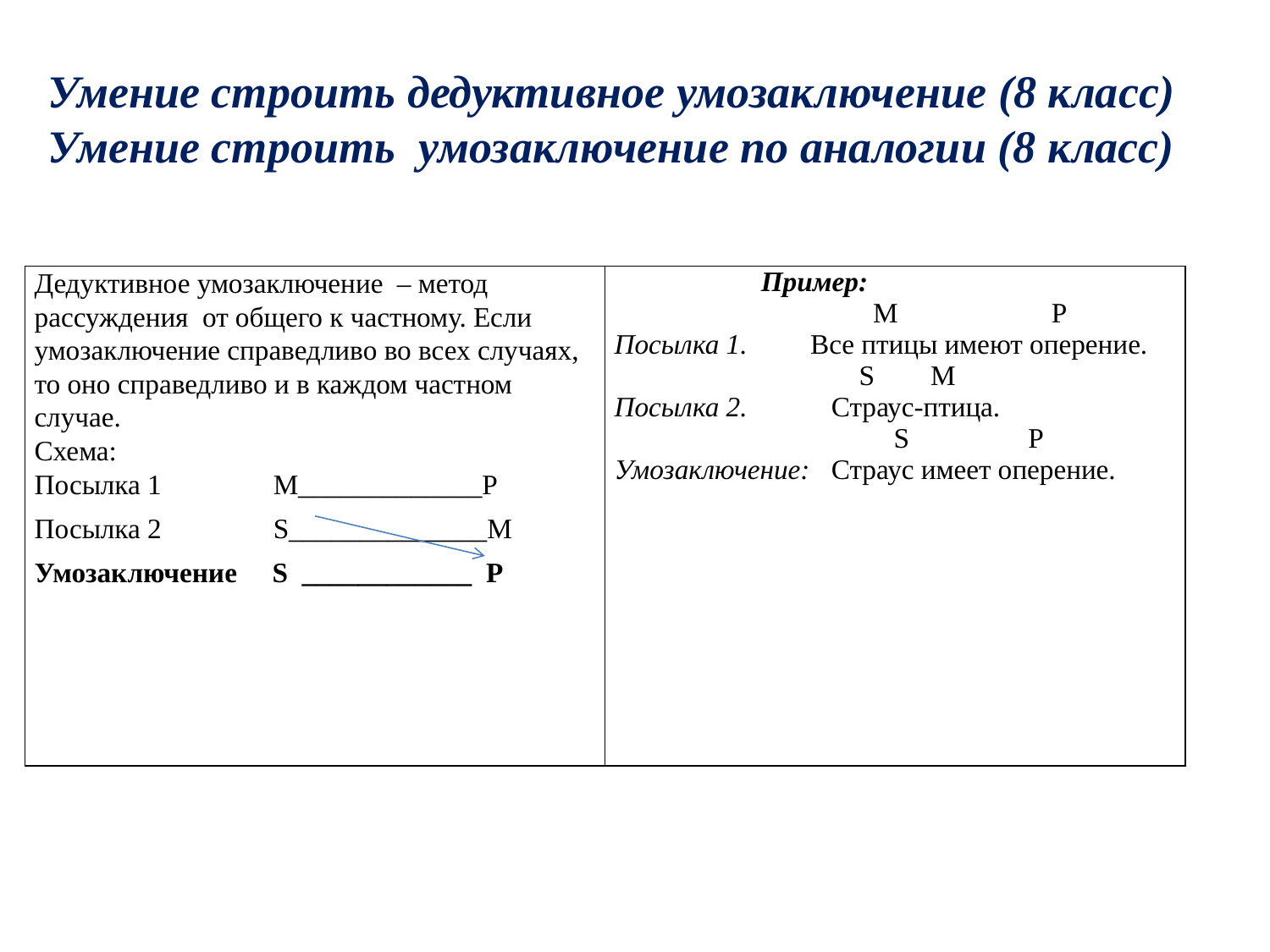

Умение строить дедуктивное умозаключение (8 класс)
Умение строить  умозаключение по аналогии (8 класс)
| Дедуктивное умозаключение – метод рассуждения от общего к частному. Если умозаключение справедливо во всех случаях, то оно справедливо и в каждом частном случае. Схема: Посылка 1 М\_\_\_\_\_\_\_\_\_\_\_\_\_Р Посылка 2 S\_\_\_\_\_\_\_\_\_\_\_\_\_\_M Умозаключение S \_\_\_\_\_\_\_\_\_\_\_\_ P | Пример: М Р Посылка 1. Все птицы имеют оперение. S M Посылка 2. Страус-птица. S P Умозаключение: Страус имеет оперение. |
| --- | --- |